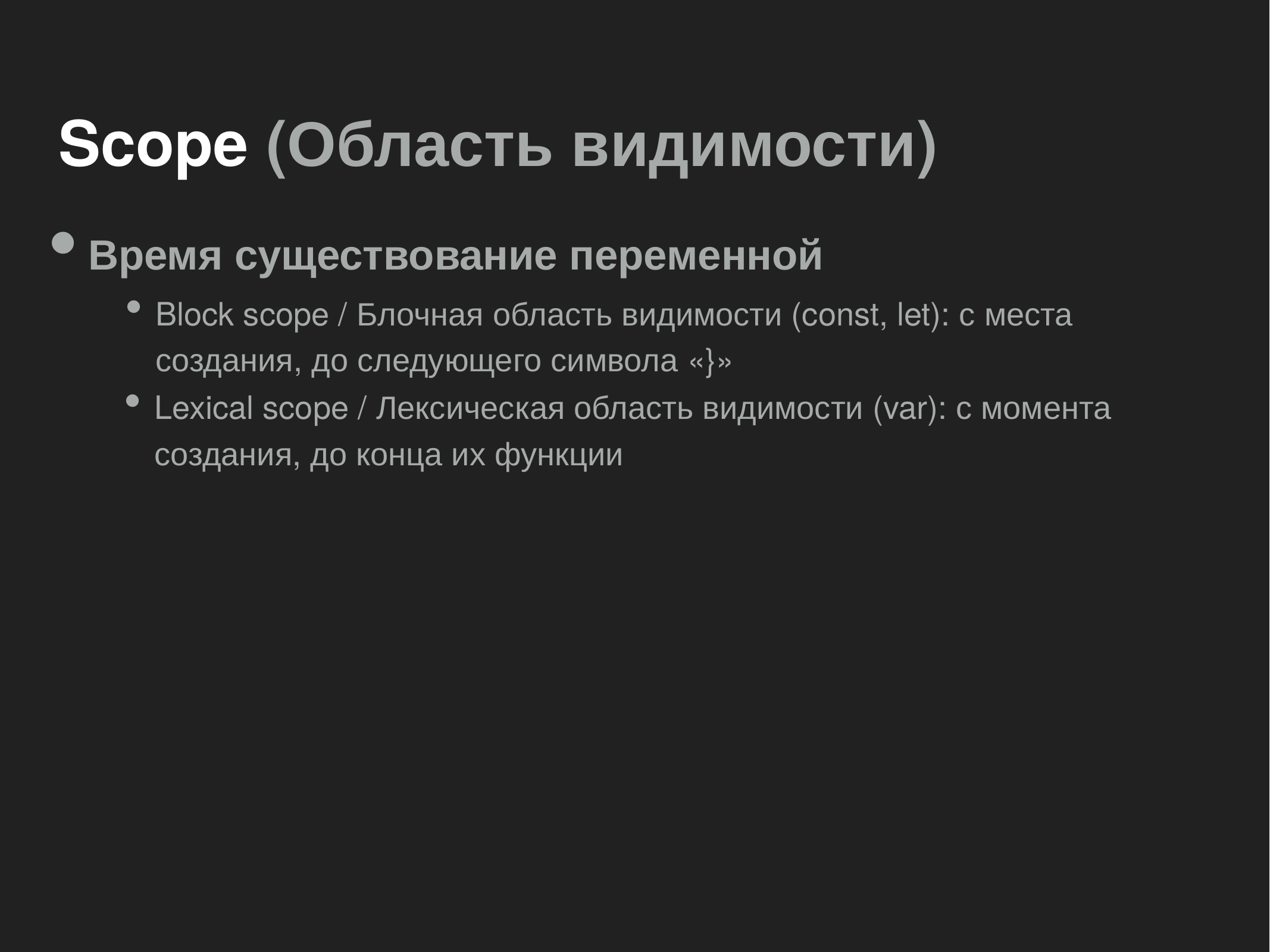

Scope (Область видимости)
Время существование переменной
Block scope / Блочная область видимости (const, let): с места создания, до следующего символа «}»
Lexical scope / Лексическая область видимости (var): с момента создания, до конца их функции